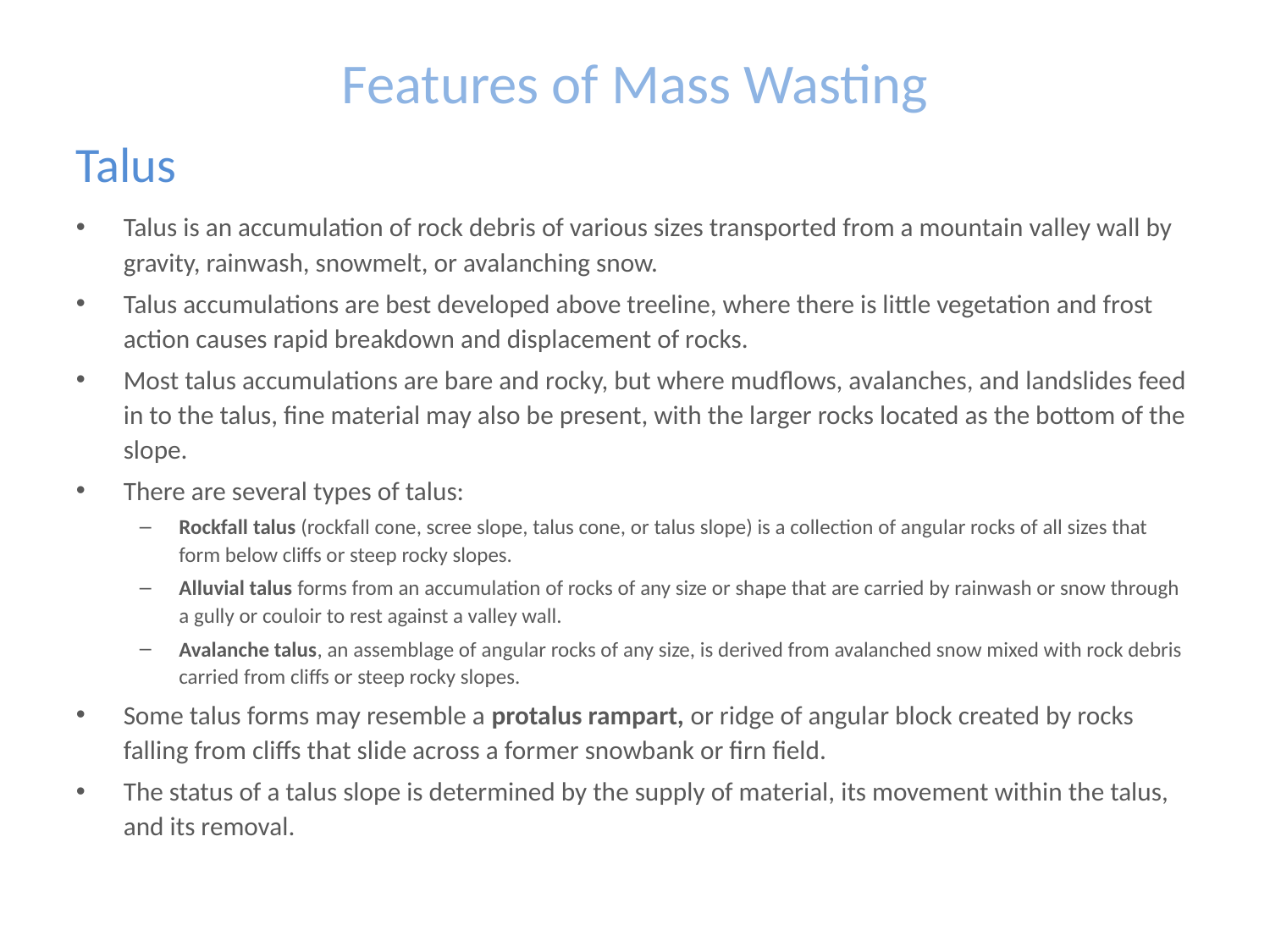

# Features of Mass Wasting
Talus
Talus is an accumulation of rock debris of various sizes transported from a mountain valley wall by gravity, rainwash, snowmelt, or avalanching snow.
Talus accumulations are best developed above treeline, where there is little vegetation and frost action causes rapid breakdown and displacement of rocks.
Most talus accumulations are bare and rocky, but where mudflows, avalanches, and landslides feed in to the talus, fine material may also be present, with the larger rocks located as the bottom of the slope.
There are several types of talus:
Rockfall talus (rockfall cone, scree slope, talus cone, or talus slope) is a collection of angular rocks of all sizes that form below cliffs or steep rocky slopes.
Alluvial talus forms from an accumulation of rocks of any size or shape that are carried by rainwash or snow through a gully or couloir to rest against a valley wall.
Avalanche talus, an assemblage of angular rocks of any size, is derived from avalanched snow mixed with rock debris carried from cliffs or steep rocky slopes.
Some talus forms may resemble a protalus rampart, or ridge of angular block created by rocks falling from cliffs that slide across a former snowbank or firn field.
The status of a talus slope is determined by the supply of material, its movement within the talus, and its removal.